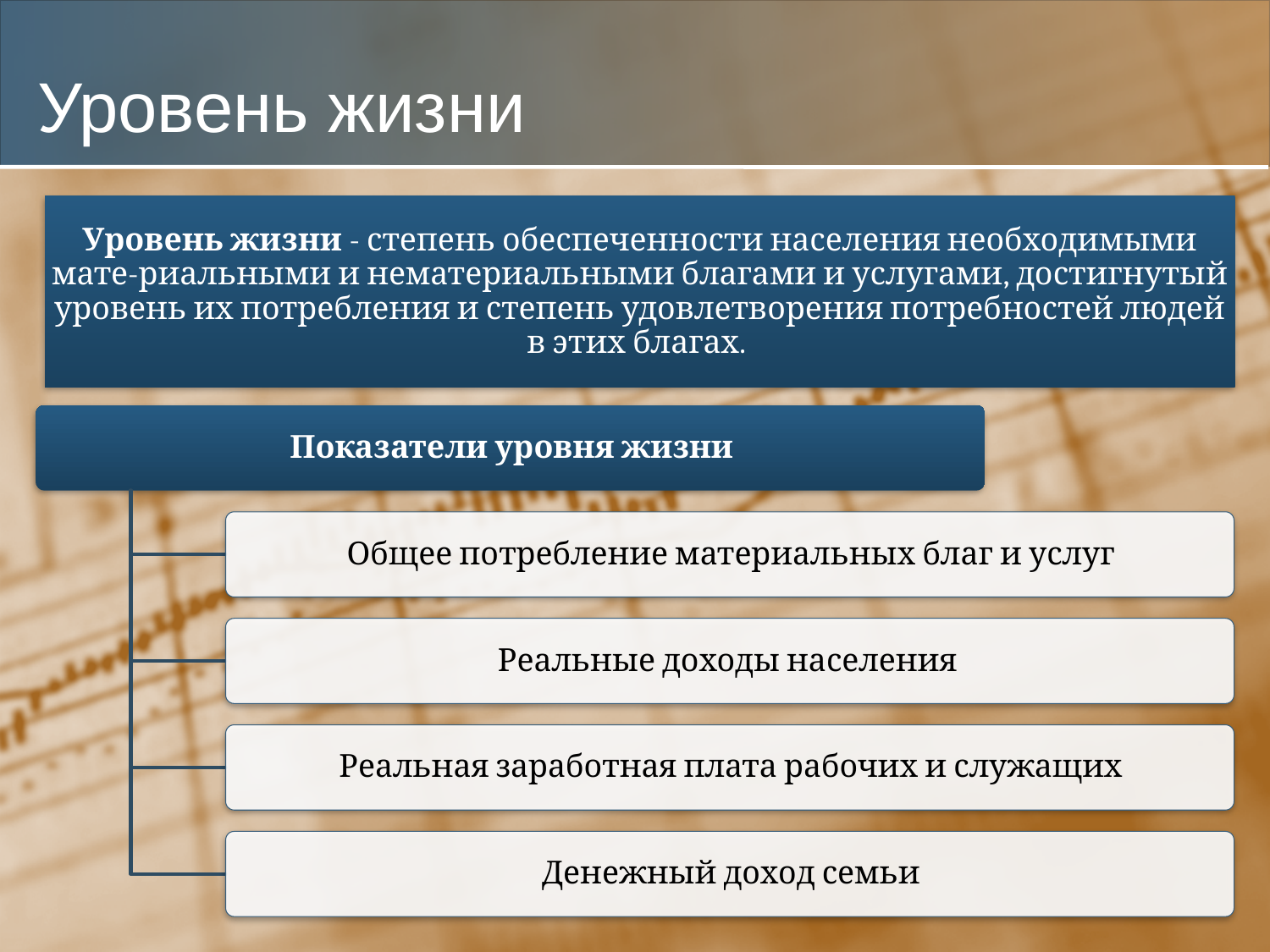

# Уровень жизни

Уровень жизни - степень обеспеченности населения необходимыми мате-риальными и нематериальными благами и услугами, достигнутый уровень их потребления и степень удовлетворения потребностей людей в этих благах.
Показатели уровня жизни
Общее потребление материальных благ и услуг
Реальные доходы населения
Реальная заработная плата рабочих и служащих
Денежный доход семьи